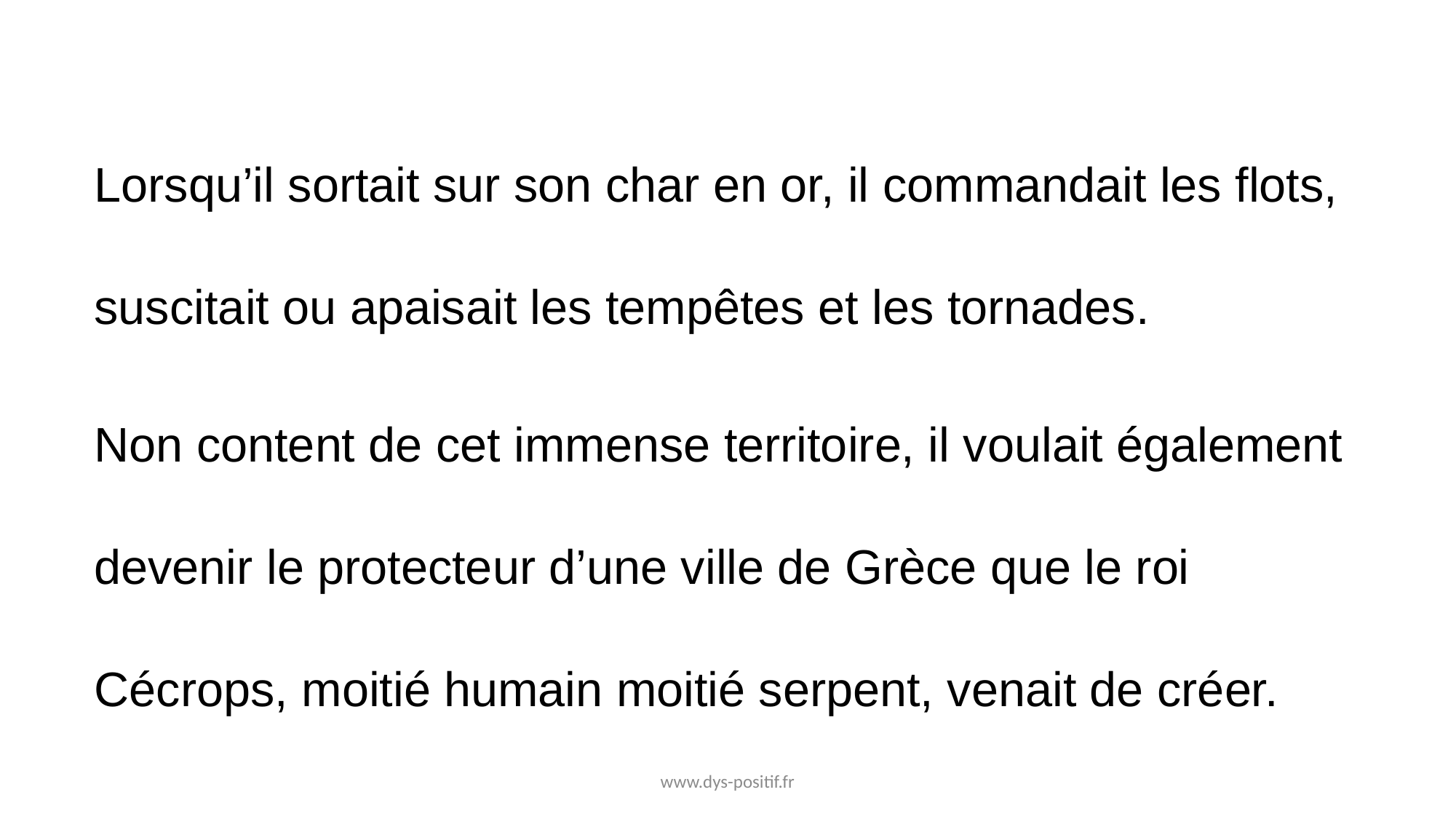

Lorsqu’il sortait sur son char en or, il commandait les flots, suscitait ou apaisait les tempêtes et les tornades.
Non content de cet immense territoire, il voulait également devenir le protecteur d’une ville de Grèce que le roi Cécrops, moitié humain moitié serpent, venait de créer.
www.dys-positif.fr